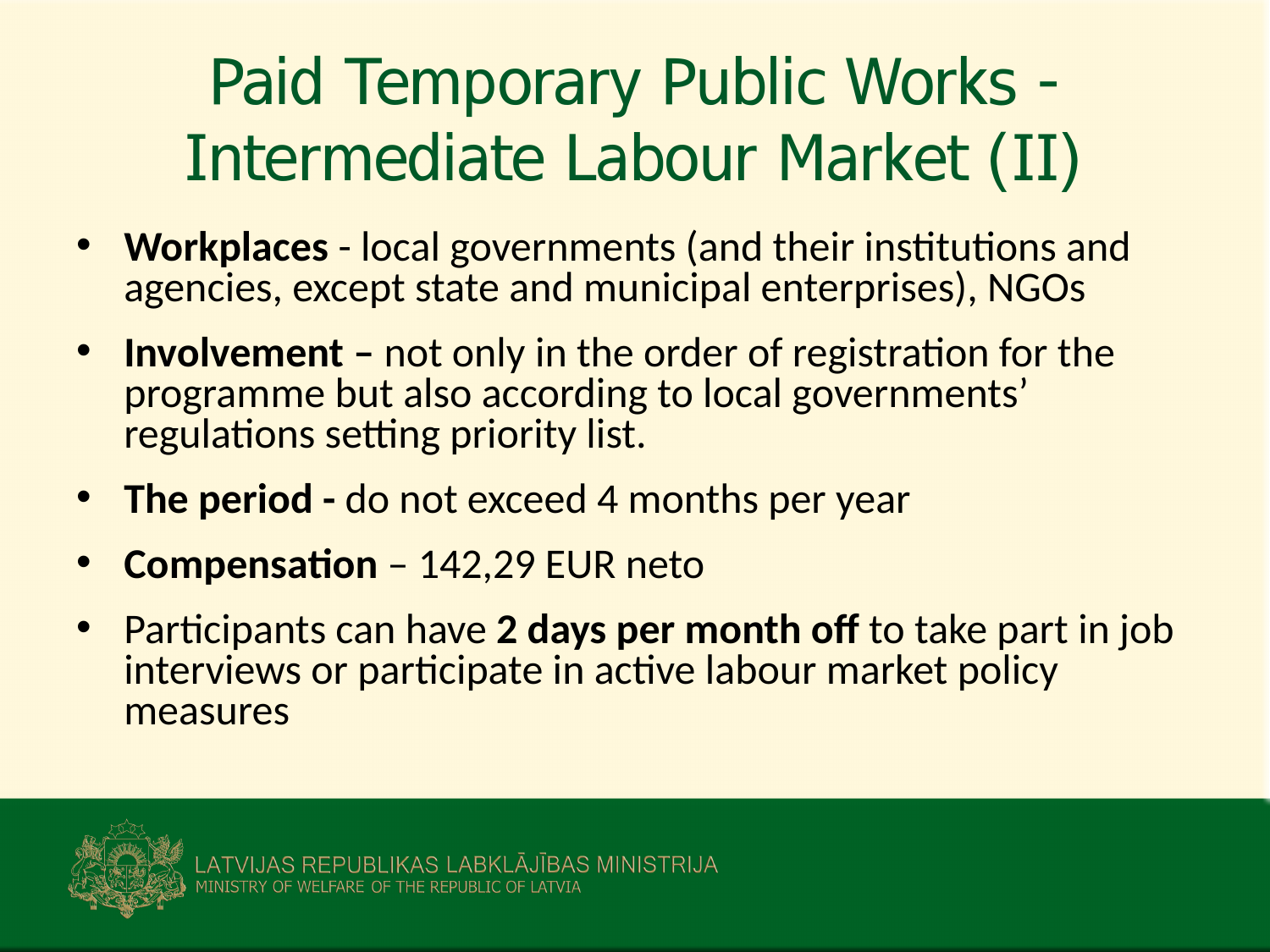

# Paid Temporary Public Works -Intermediate Labour Market (II)
Workplaces - local governments (and their institutions and agencies, except state and municipal enterprises), NGOs

Involvement – not only in the order of registration for the programme but also according to local governments’ regulations setting priority list.

The period - do not exceed 4 months per year

Compensation – 142,29 EUR neto

Participants can have 2 days per month off to take part in job interviews or participate in active labour market policy measures